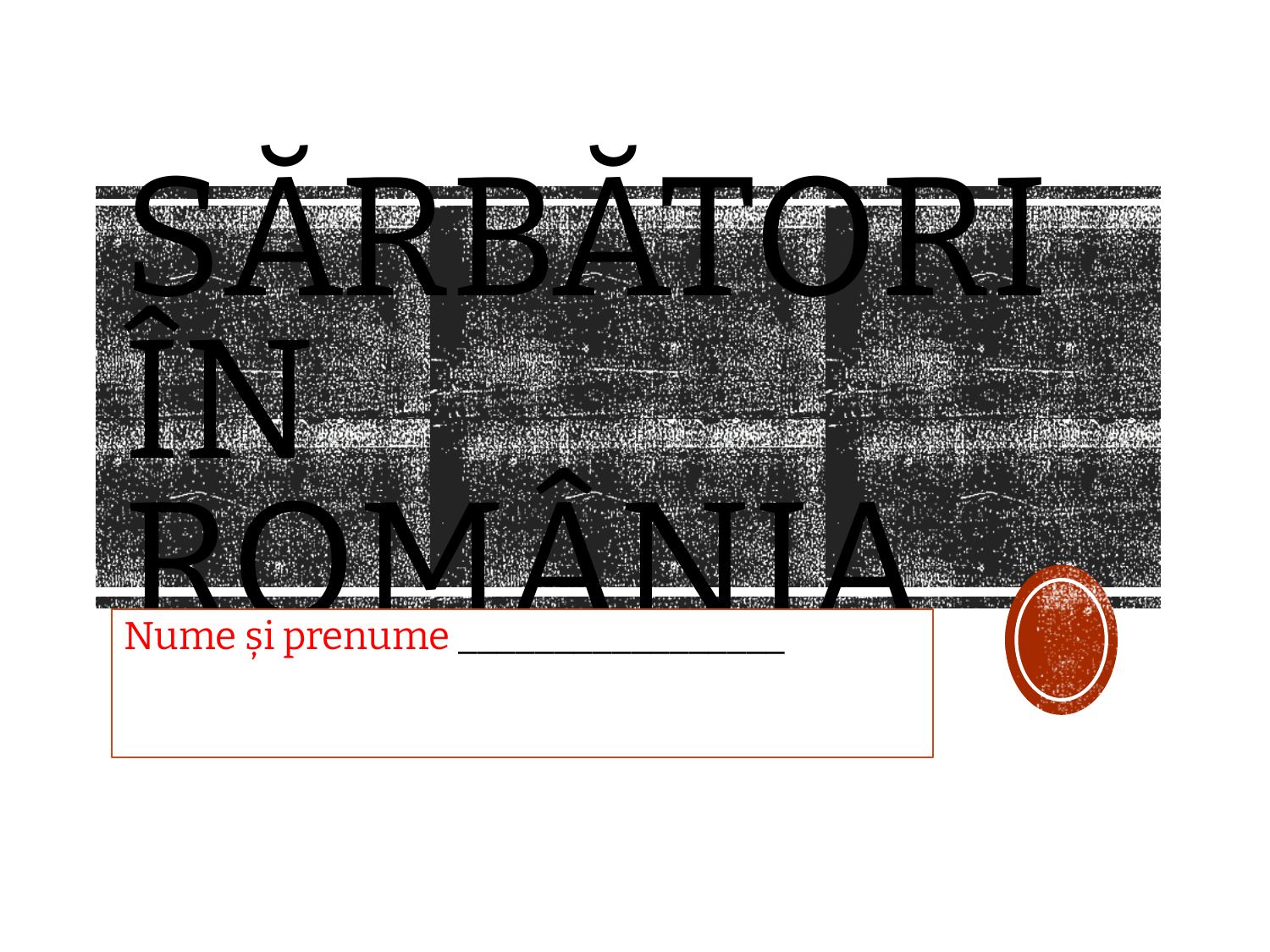

# Sărbători în românia
Nume și prenume _________________